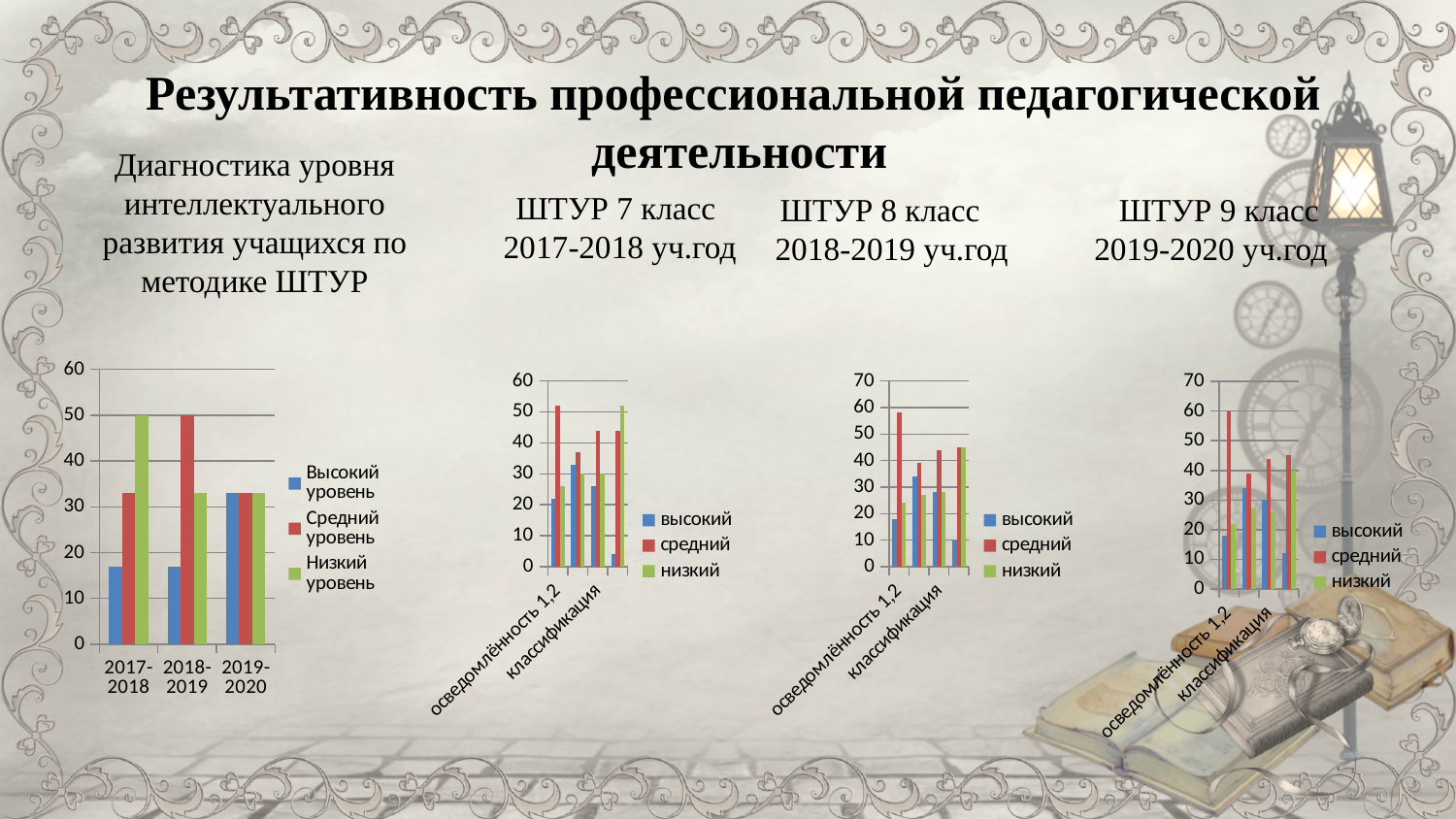

Результативность профессиональной педагогической
деятельности
Диагностика уровня интеллектуального развития учащихся по методике ШТУР

ШТУР 7 класс
2017-2018 уч.год
  ШТУР 8 класс
    2018-2019 уч.год
         ШТУР 9 класс
       2019-2020 уч.год

### Chart

| Category | Высокий уровень | Средний уровень | Низкий уровень |
|---|---|---|---|
| 2017-2018 | 17.0 | 33.0 | 50.0 |
| 2018-2019 | 17.0 | 50.0 | 33.0 |
| 2019-2020 | 33.0 | 33.0 | 33.0 |

### Chart

| Category | высокий | средний | низкий |
|---|---|---|---|
| осведомлённость 1,2 | 22.0 | 52.0 | 26.0 |
| аналогии | 33.0 | 37.0 | 30.0 |
| классификация | 26.0 | 44.0 | 30.0 |
| обобщения | 4.0 | 44.0 | 52.0 |

### Chart

| Category | высокий | средний | низкий |
|---|---|---|---|
| осведомлённость 1,2 | 18.0 | 58.0 | 24.0 |
| аналогии | 34.0 | 39.0 | 27.0 |
| классификация | 28.0 | 44.0 | 28.0 |
| обобщения | 10.0 | 45.0 | 45.0 |

### Chart

| Category | высокий | средний | низкий |
|---|---|---|---|
| осведомлённость 1,2 | 18.0 | 60.0 | 22.0 |
| аналогии | 34.0 | 39.0 | 27.0 |
| классификация | 30.0 | 44.0 | 26.0 |
| обобщения | 12.0 | 45.0 | 40.0 |